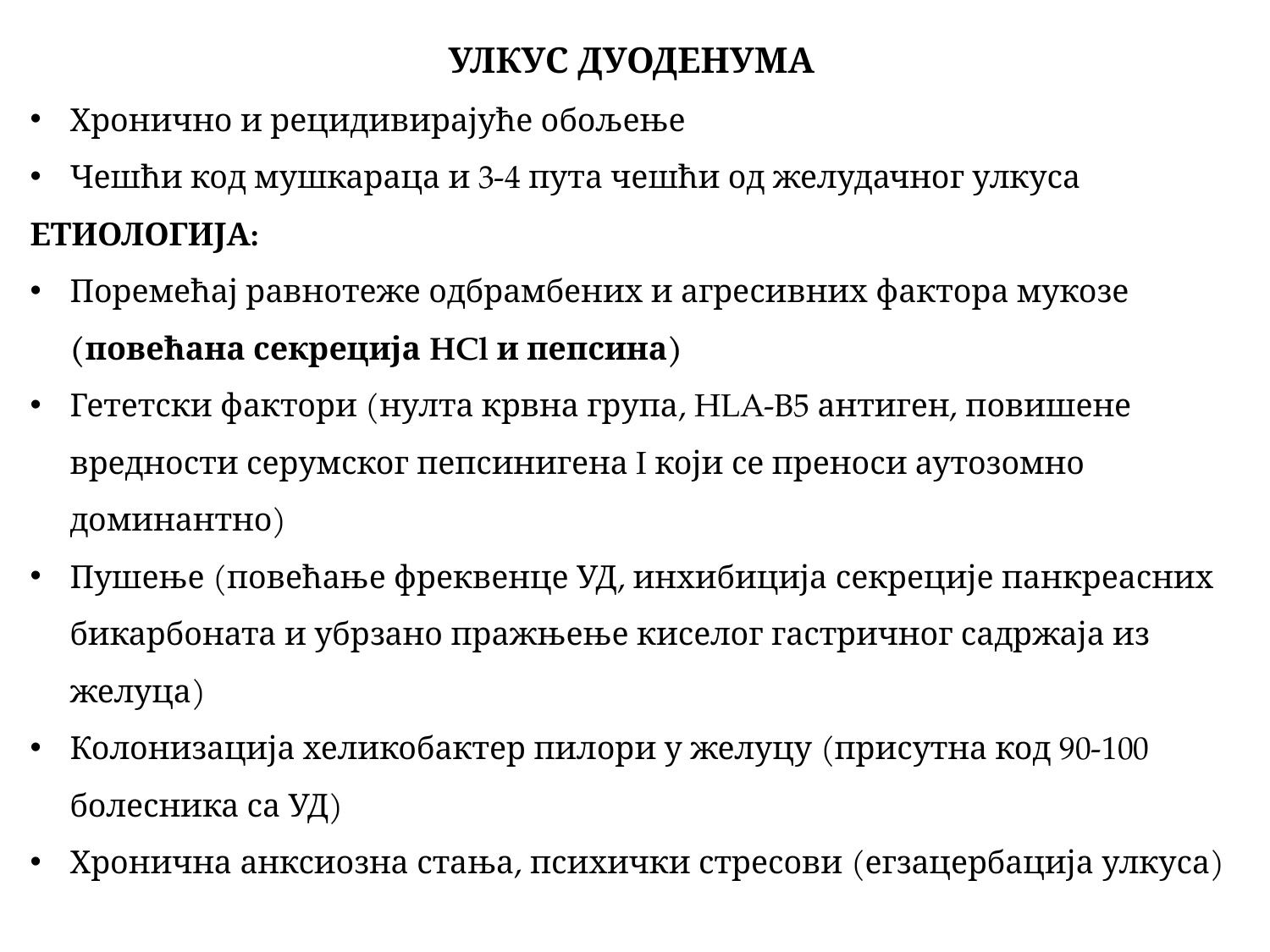

УЛКУС ДУОДЕНУМА
Хронично и рецидивирајуће обољење
Чешћи код мушкараца и 3-4 пута чешћи од желудачног улкуса
ЕТИОЛОГИЈА:
Поремећај равнотеже одбрамбених и агресивних фактора мукозе (повећана секреција HCl и пепсина)
Гететски фактори (нулта крвна група, HLA-B5 антиген, повишене вредности серумског пепсинигена I који се преноси аутозомно доминантно)
Пушење (повећање фреквенце УД, инхибиција секреције панкреасних бикарбоната и убрзано пражњење киселог гастричног садржаја из желуца)
Колонизација хеликобактер пилори у желуцу (присутна код 90-100 болесника са УД)
Хронична анксиозна стања, психички стресови (егзацербација улкуса)